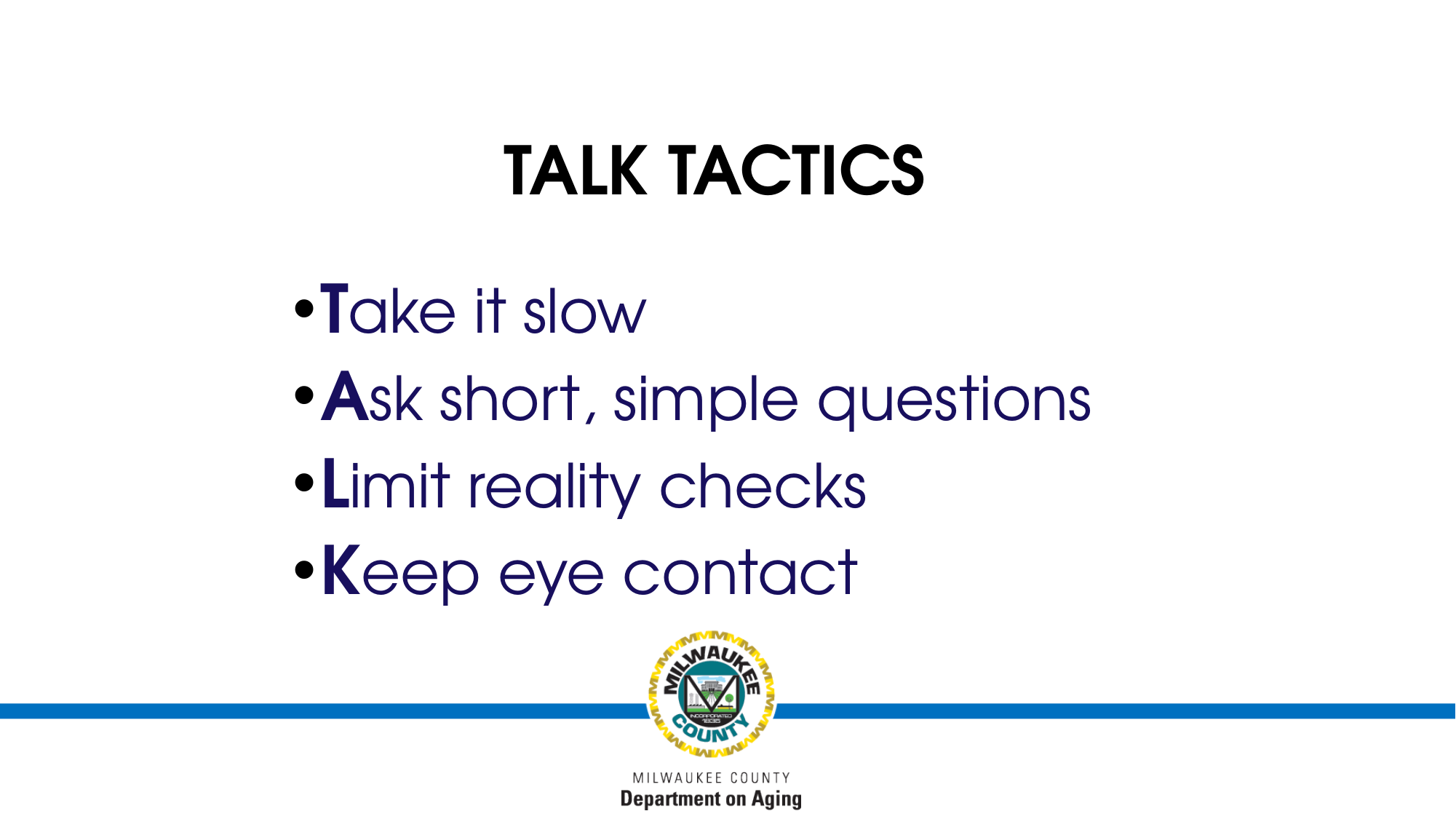

TALK Tactics
Take it slow
Ask short, simple questions
Limit reality checks
Keep eye contact